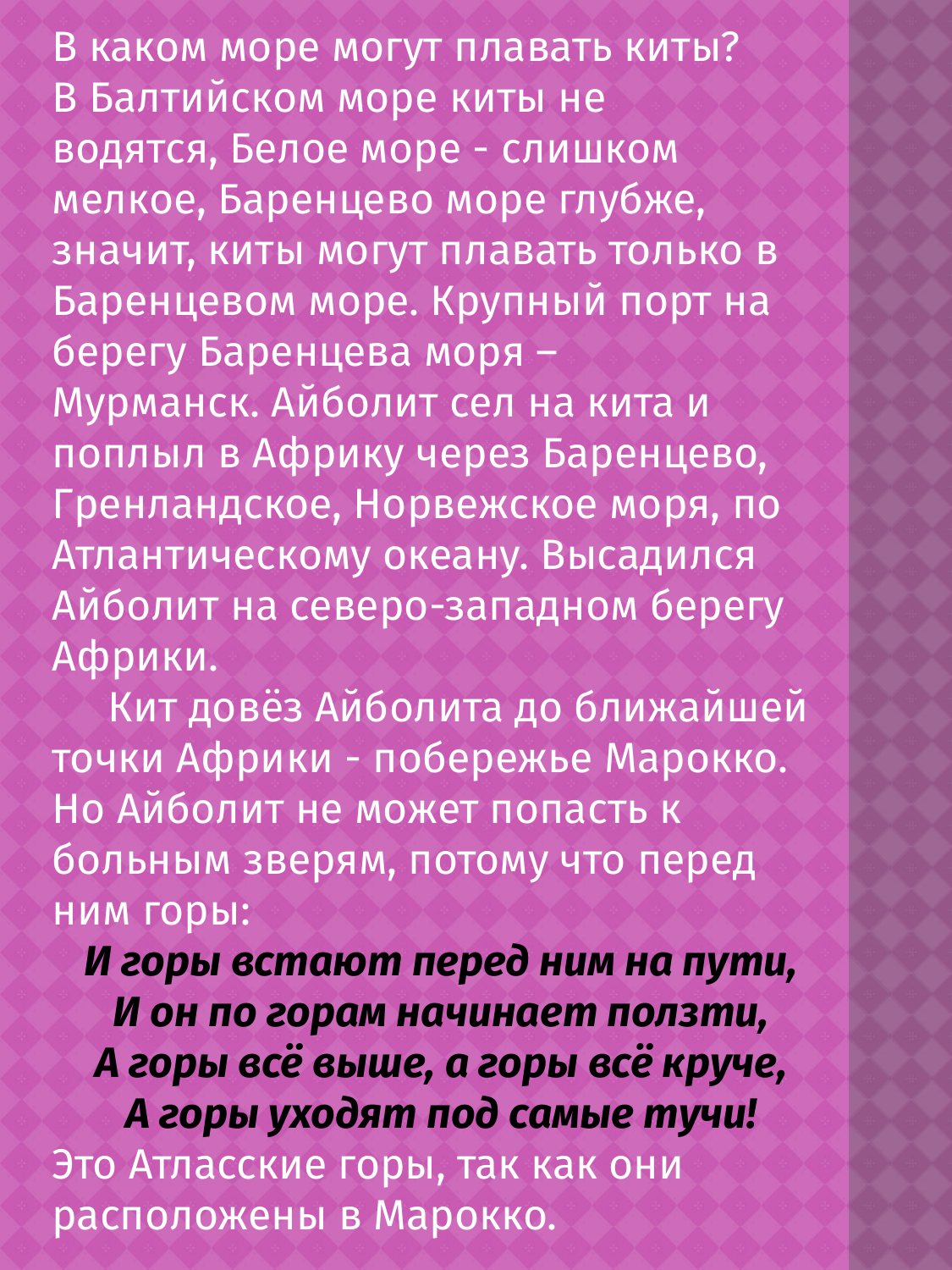

В каком море могут плавать киты? В Балтийском море киты не водятся, Белое море - слишком мелкое, Баренцево море глубже, значит, киты могут плавать только в Баренцевом море. Крупный порт на берегу Баренцева моря – Мурманск. Айболит сел на кита и поплыл в Африку через Баренцево, Гренландское, Норвежское моря, по Атлантическому океану. Высадился Айболит на северо-западном берегу Африки.
     Кит довёз Айболита до ближайшей точки Африки - побережье Марокко. Но Айболит не может попасть к больным зверям, потому что перед ним горы:
И горы встают перед ним на пути,
И он по горам начинает ползти,
А горы всё выше, а горы всё круче,
А горы уходят под самые тучи!
Это Атласские горы, так как они расположены в Марокко.